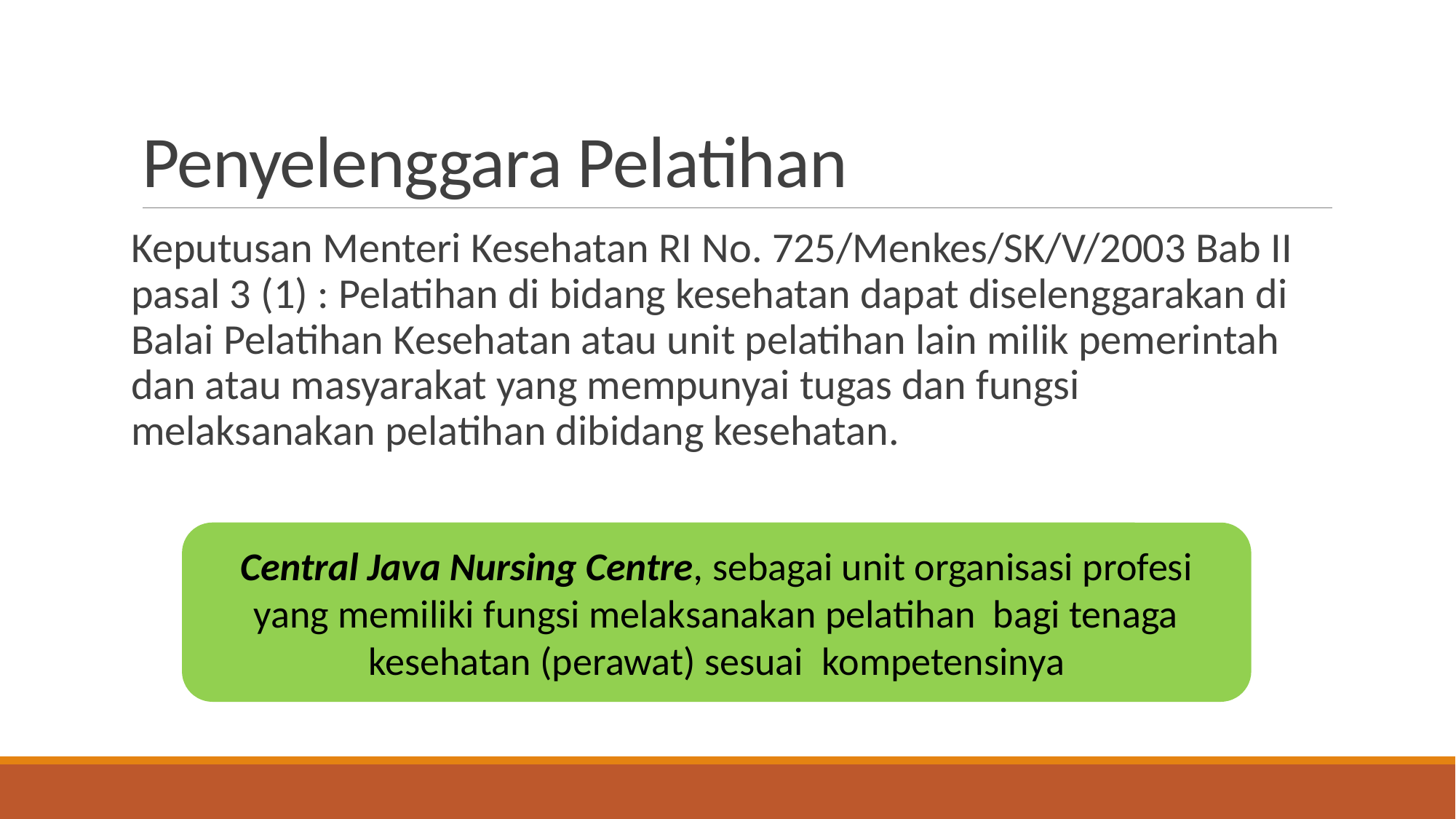

# Penyelenggara Pelatihan
Keputusan Menteri Kesehatan RI No. 725/Menkes/SK/V/2003 Bab II pasal 3 (1) : Pelatihan di bidang kesehatan dapat diselenggarakan di Balai Pelatihan Kesehatan atau unit pelatihan lain milik pemerintah dan atau masyarakat yang mempunyai tugas dan fungsi melaksanakan pelatihan dibidang kesehatan.

Central Java Nursing Centre, sebagai unit organisasi profesi yang memiliki fungsi melaksanakan pelatihan  bagi tenaga kesehatan (perawat) sesuai  kompetensinya